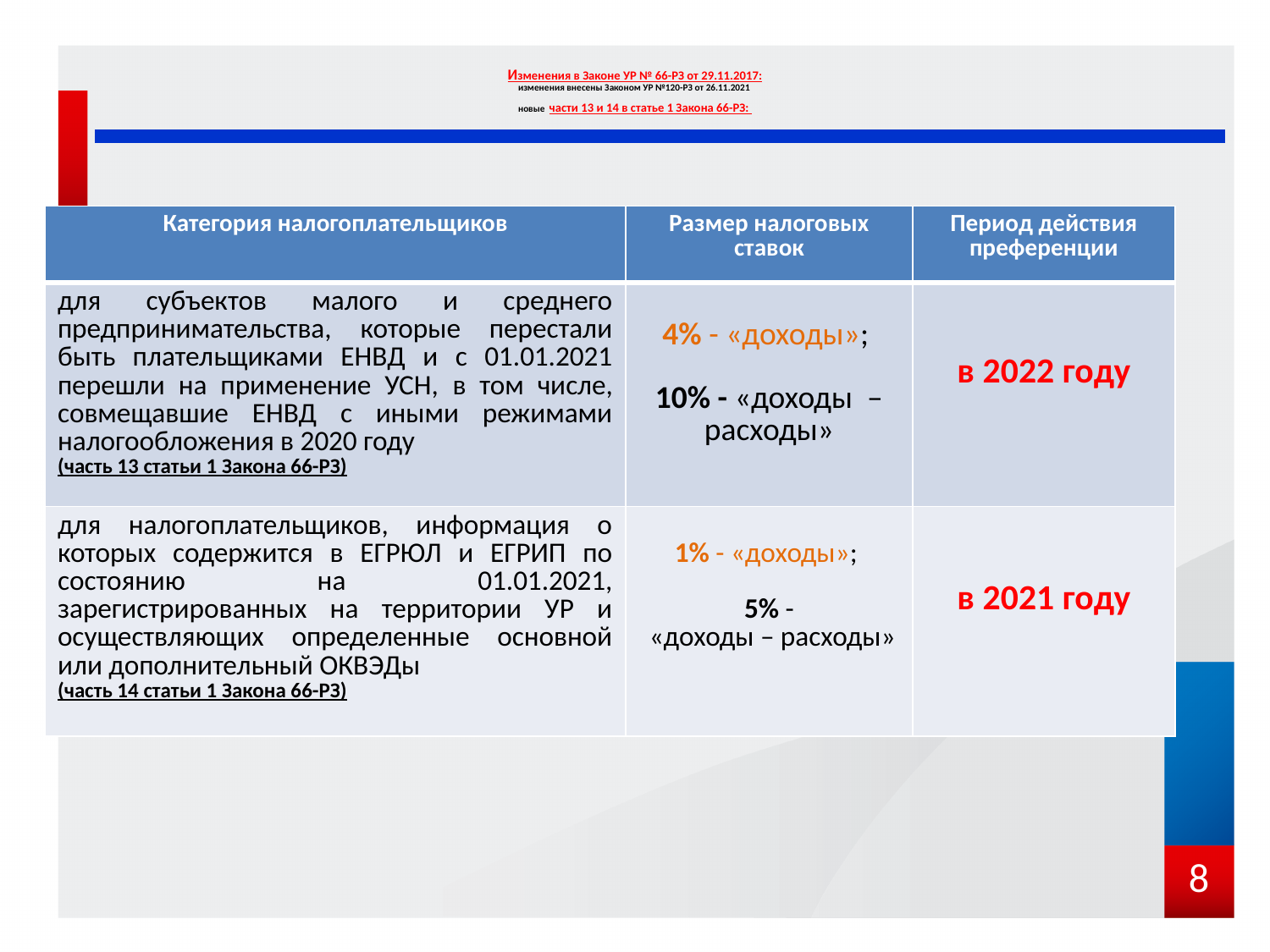

# Изменения в Законе УР № 66-РЗ от 29.11.2017: изменения внесены Законом УР №120-РЗ от 26.11.2021 новые  части 13 и 14 в статье 1 Закона 66-РЗ:
| Категория налогоплательщиков | Размер налоговых ставок | Период действия преференции |
| --- | --- | --- |
| для субъектов малого и среднего предпринимательства, которые перестали быть плательщиками ЕНВД и с 01.01.2021 перешли на применение УСН, в том числе, совмещавшие ЕНВД с иными режимами налогообложения в 2020 году (часть 13 статьи 1 Закона 66-РЗ) | 4% - «доходы»; 10% - «доходы – расходы» | в 2022 году |
| для налогоплательщиков, информация о которых содержится в ЕГРЮЛ и ЕГРИП по состоянию на 01.01.2021, зарегистрированных на территории УР и осуществляющих определенные основной или дополнительный ОКВЭДы (часть 14 статьи 1 Закона 66-РЗ) | 1% - «доходы»; 5% - «доходы – расходы» | в 2021 году |
8